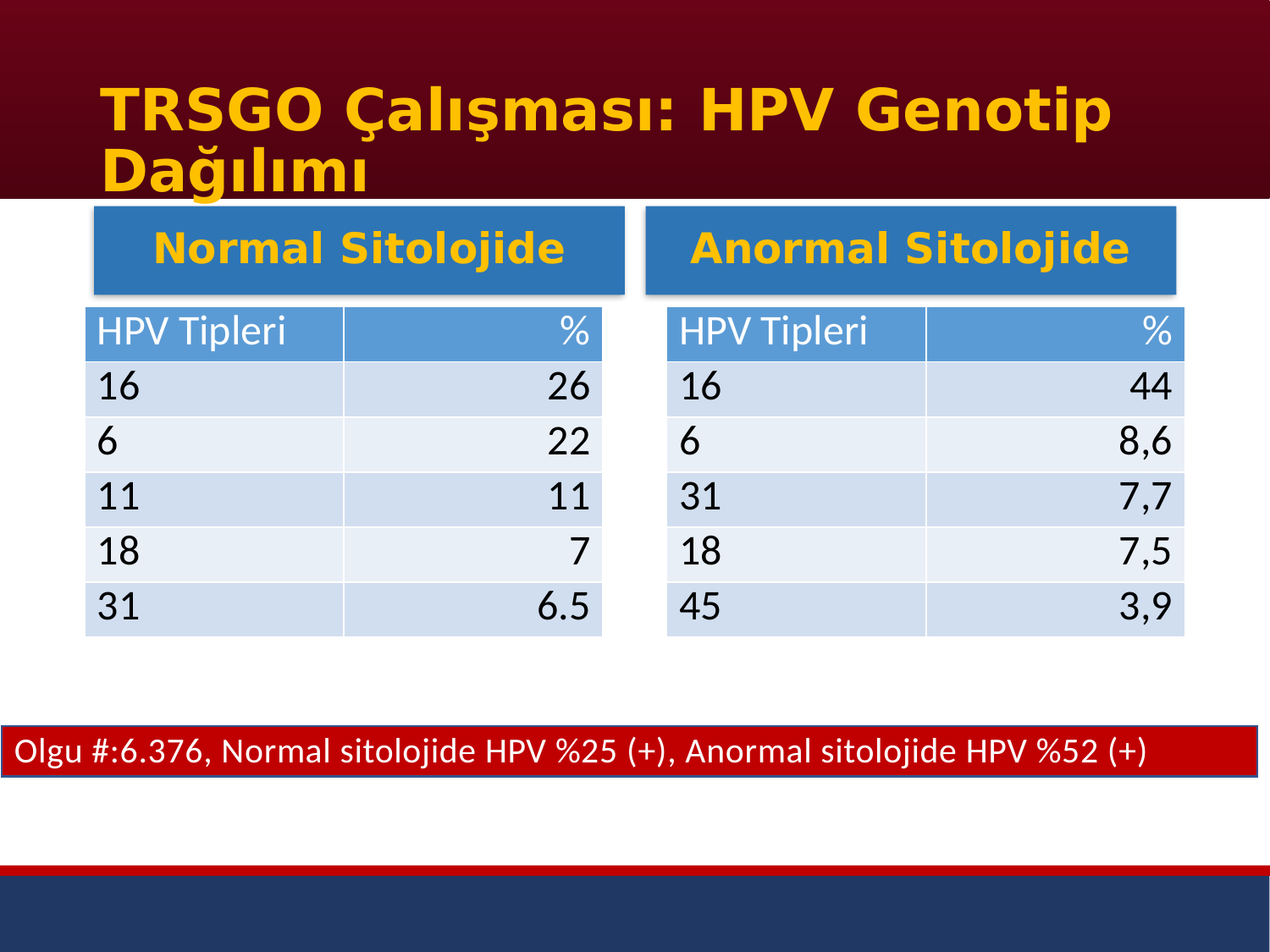

# TRSGO Çalışması: HPV Genotip Dağılımı
Anormal Sitolojide
Normal Sitolojide
| HPV Tipleri | % |
| --- | --- |
| 16 | 26 |
| 6 | 22 |
| 11 | 11 |
| 18 | 7 |
| 31 | 6.5 |
| HPV Tipleri | % |
| --- | --- |
| 16 | 44 |
| 6 | 8,6 |
| 31 | 7,7 |
| 18 | 7,5 |
| 45 | 3,9 |
Olgu #:6.376, Normal sitolojide HPV %25 (+), Anormal sitolojide HPV %52 (+)